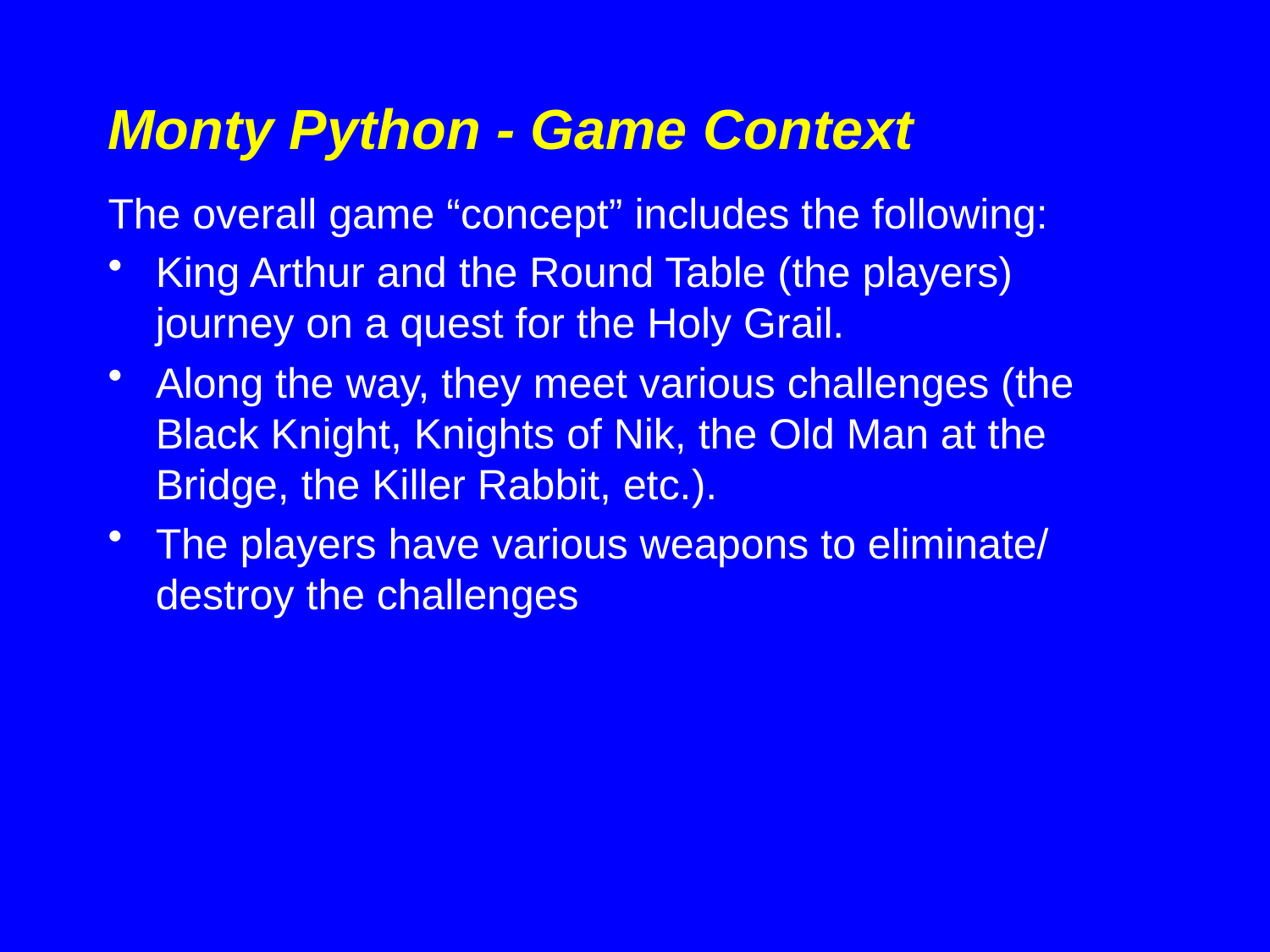

# Monty Python - Game Context
The overall game “concept” includes the following:
King Arthur and the Round Table (the players) journey on a quest for the Holy Grail.
Along the way, they meet various challenges (the Black Knight, Knights of Nik, the Old Man at the Bridge, the Killer Rabbit, etc.).
The players have various weapons to eliminate/ destroy the challenges